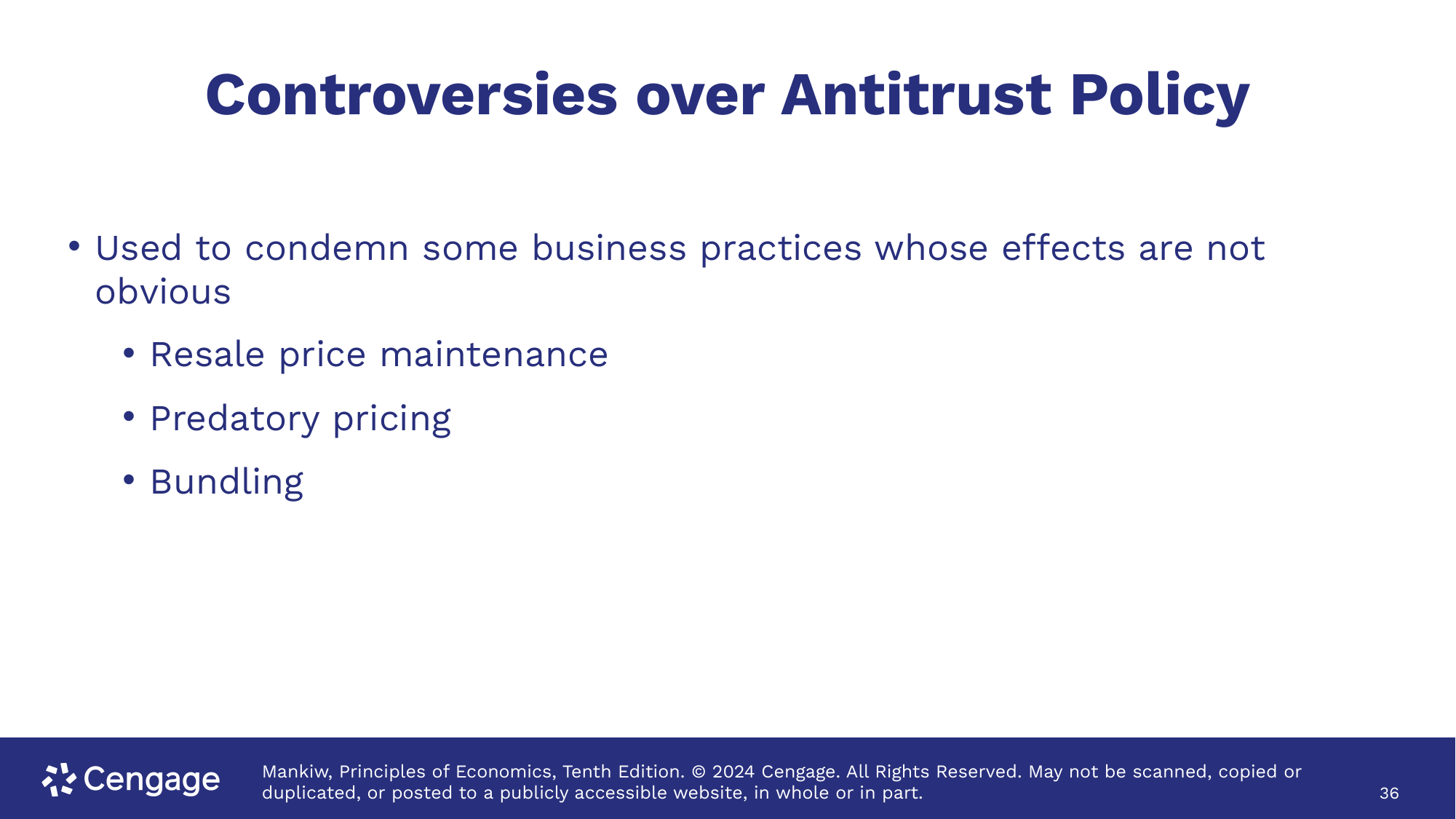

# Controversies over Antitrust Policy
Used to condemn some business practices whose effects are not obvious
Resale price maintenance
Predatory pricing
Bundling